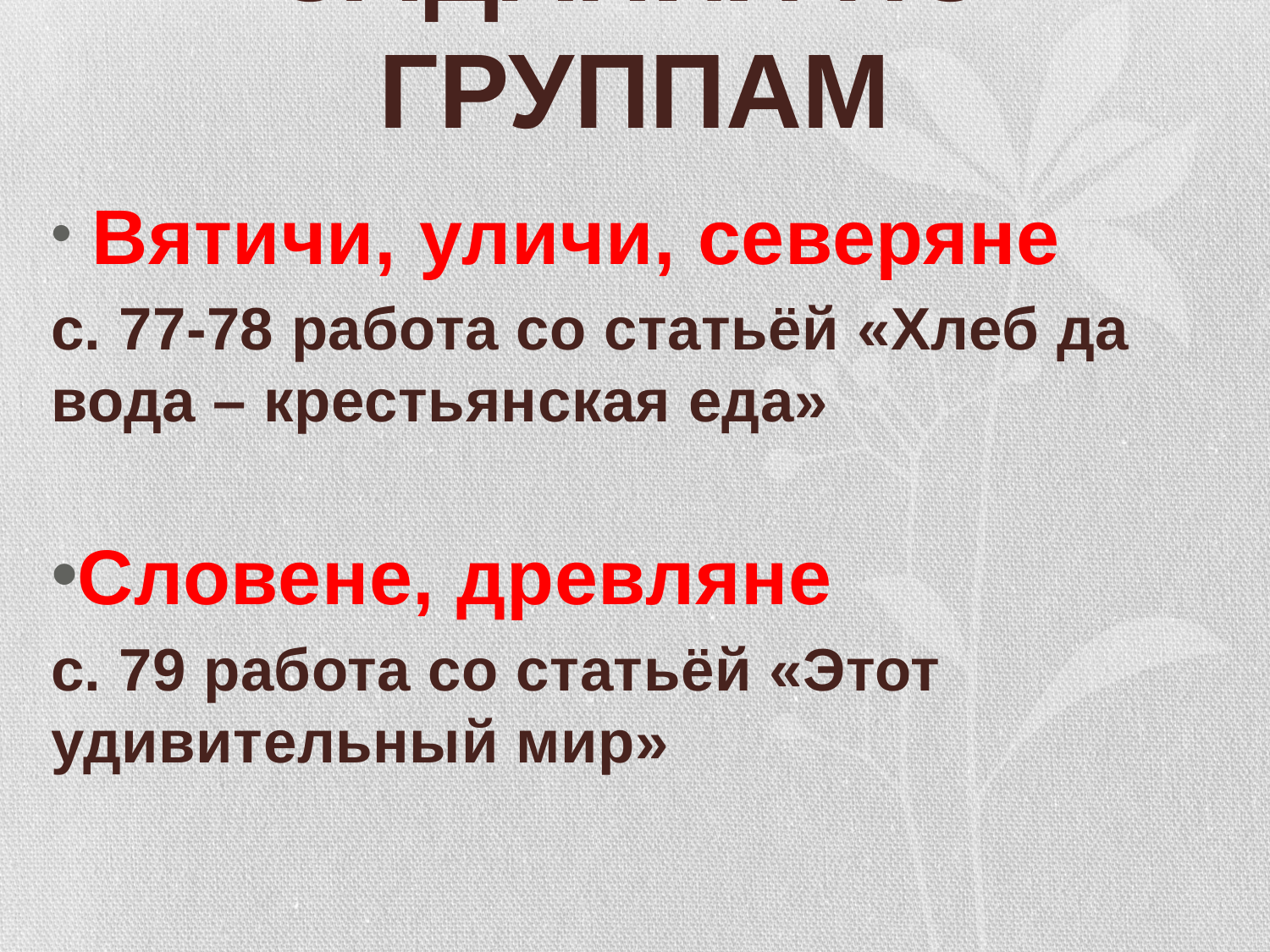

# ЗАДАНИЯ ПО ГРУППАМ
 Вятичи, уличи, северяне
с. 77-78 работа со статьёй «Хлеб да вода – крестьянская еда»

Словене, древляне
с. 79 работа со статьёй «Этот удивительный мир»